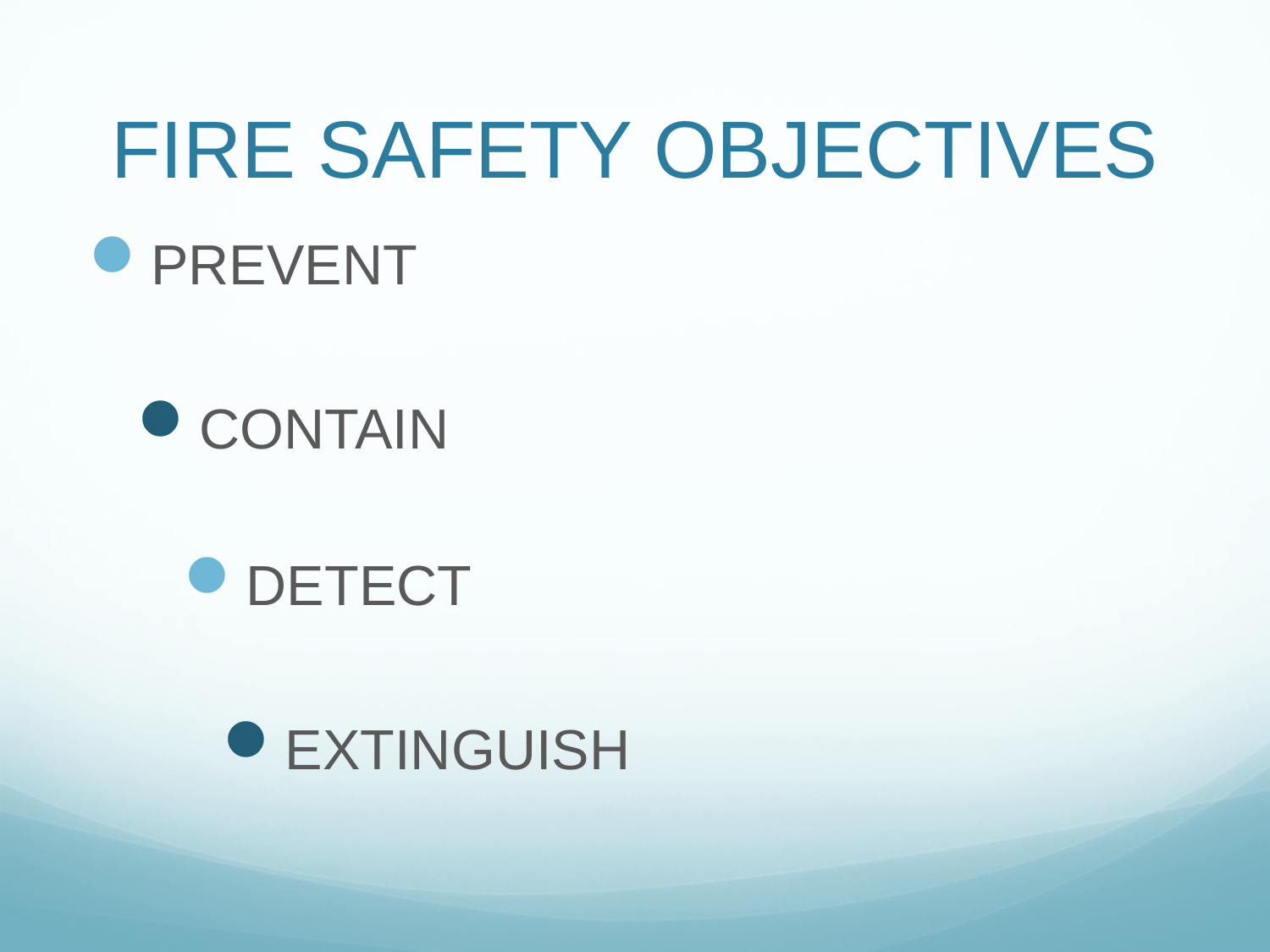

# FIRE SAFETY OBJECTIVES
PREVENT

CONTAIN

DETECT

EXTINGUISH